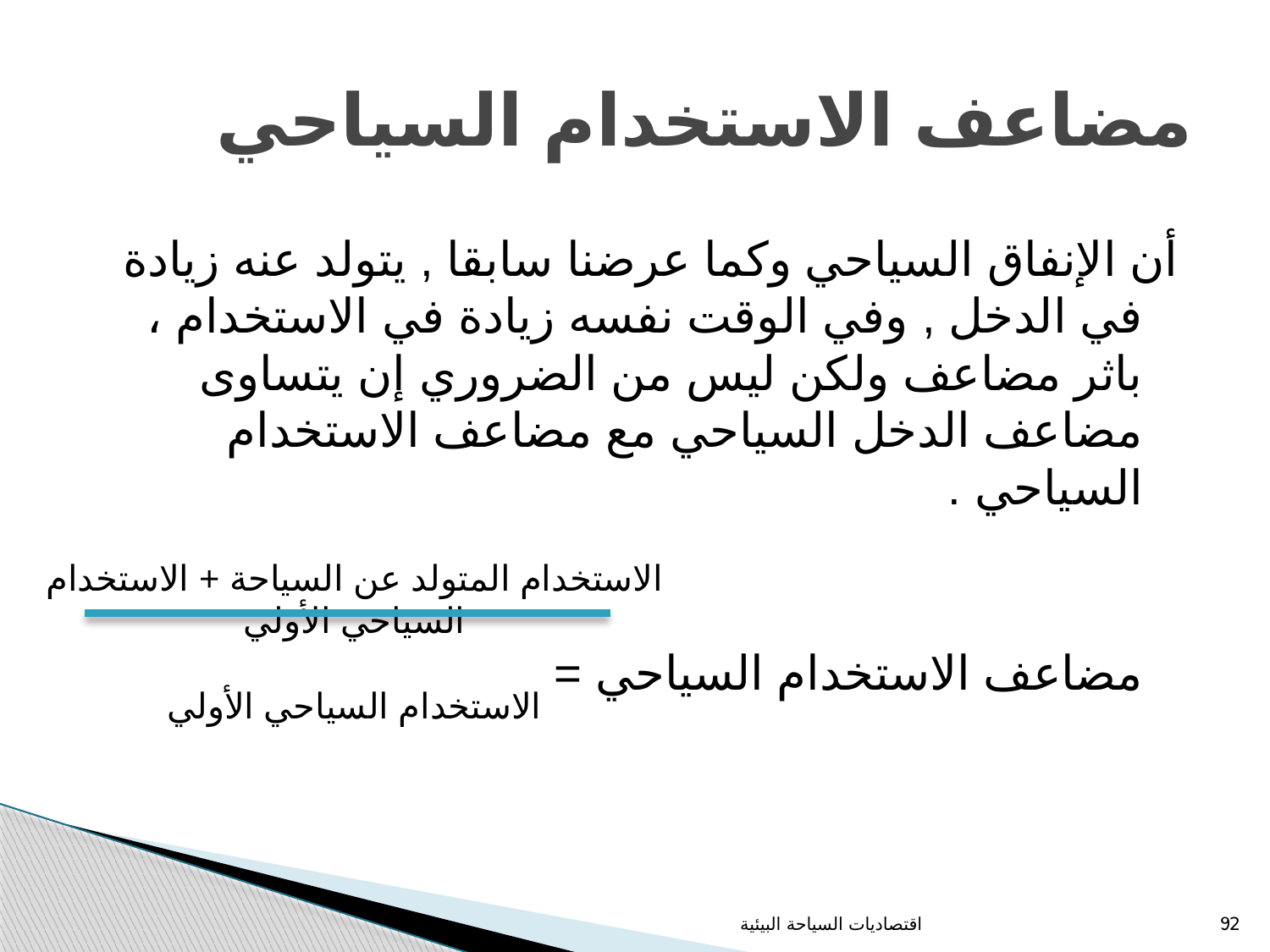

# مضاعف الاستخدام السياحي
أن الإنفاق السياحي وكما عرضنا سابقا , يتولد عنه زيادة في الدخل , وفي الوقت نفسه زيادة في الاستخدام ، باثر مضاعف ولكن ليس من الضروري إن يتساوى مضاعف الدخل السياحي مع مضاعف الاستخدام السياحي .

 
مضاعف الاستخدام السياحي =

الاستخدام المتولد عن السياحة + الاستخدام السياحي الأولي

الاستخدام السياحي الأولي
اقتصاديات السياحة البيئية
92